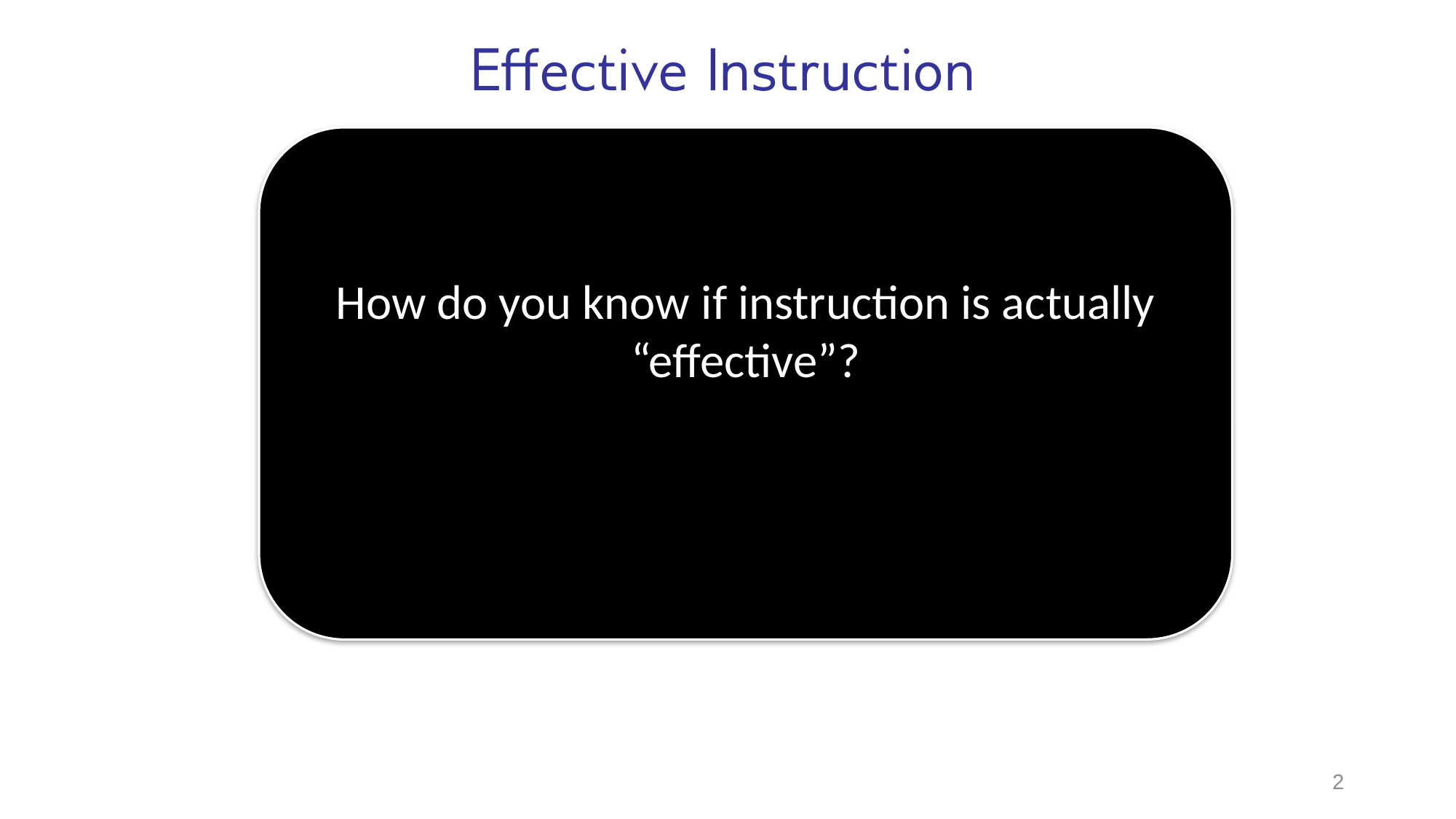

Effective Instruction

How do you know if instruction is actually “effective”?

2